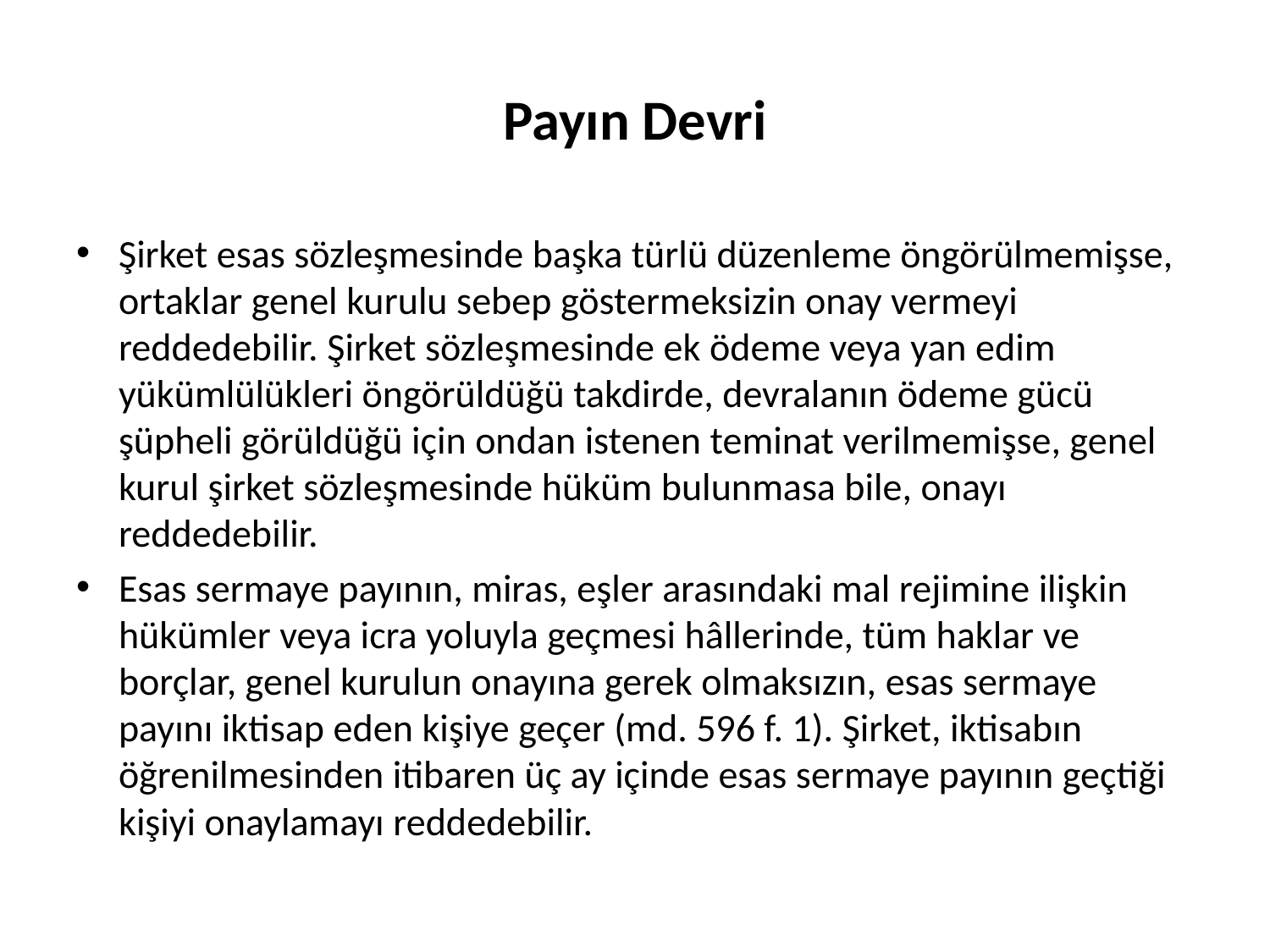

# Payın Devri
Şirket esas sözleşmesinde başka türlü düzenleme öngörülmemişse, ortaklar genel kurulu sebep göstermeksizin onay vermeyi reddedebilir. Şirket sözleşmesinde ek ödeme veya yan edim yükümlülükleri öngörüldüğü takdirde, devralanın ödeme gücü şüpheli görüldüğü için ondan istenen teminat verilmemişse, genel kurul şirket sözleşmesinde hüküm bulunmasa bile, onayı reddedebilir.
Esas sermaye payının, miras, eşler arasındaki mal rejimine ilişkin hükümler veya icra yoluyla geçmesi hâllerinde, tüm haklar ve borçlar, genel kurulun onayına gerek olmaksızın, esas sermaye payını iktisap eden kişiye geçer (md. 596 f. 1). Şirket, iktisabın öğrenilmesinden itibaren üç ay içinde esas sermaye payının geçtiği kişiyi onaylamayı reddedebilir.